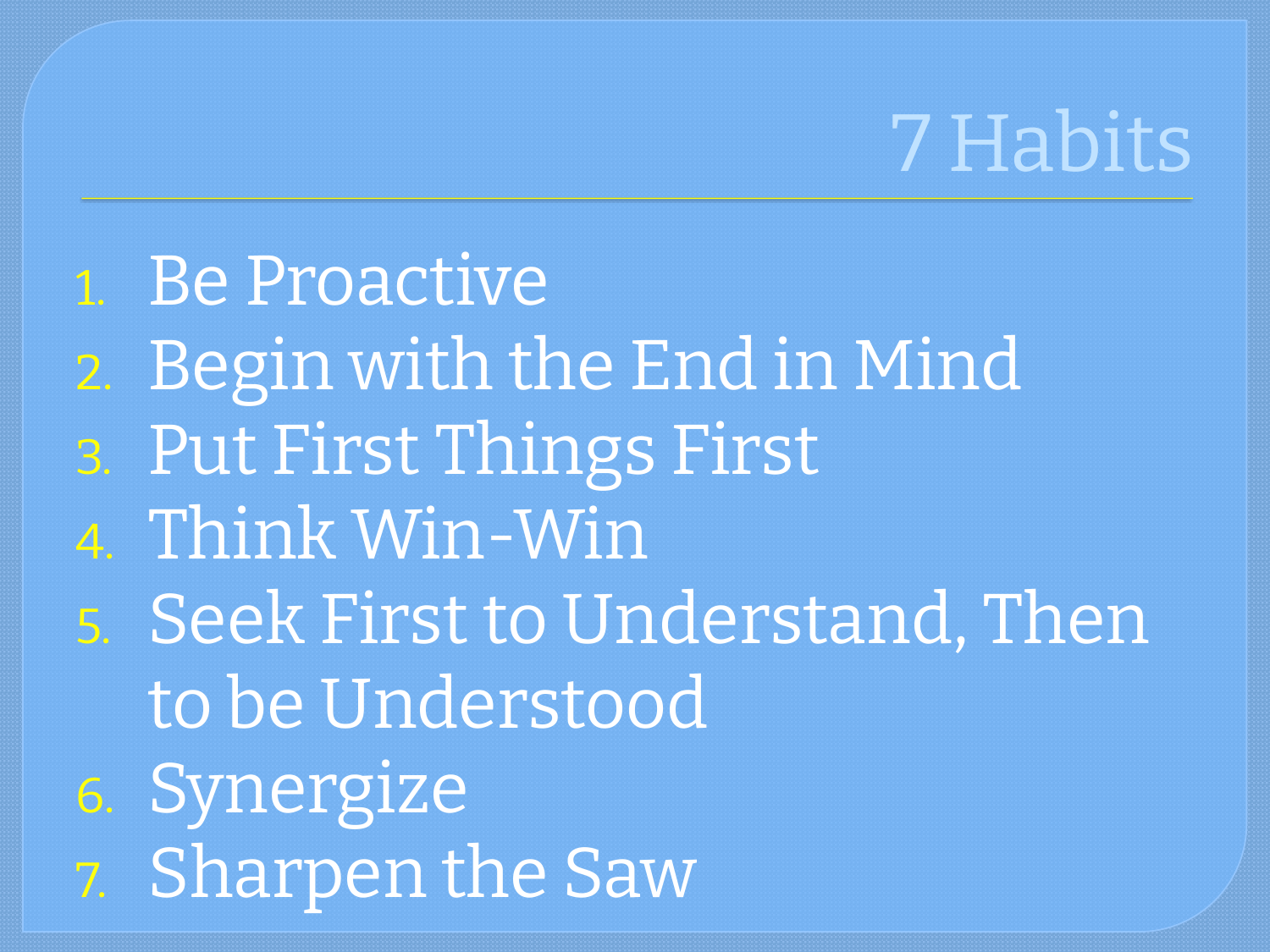

# 7 Habits
Be Proactive
Begin with the End in Mind
Put First Things First
Think Win-Win
Seek First to Understand, Then to be Understood
Synergize
Sharpen the Saw